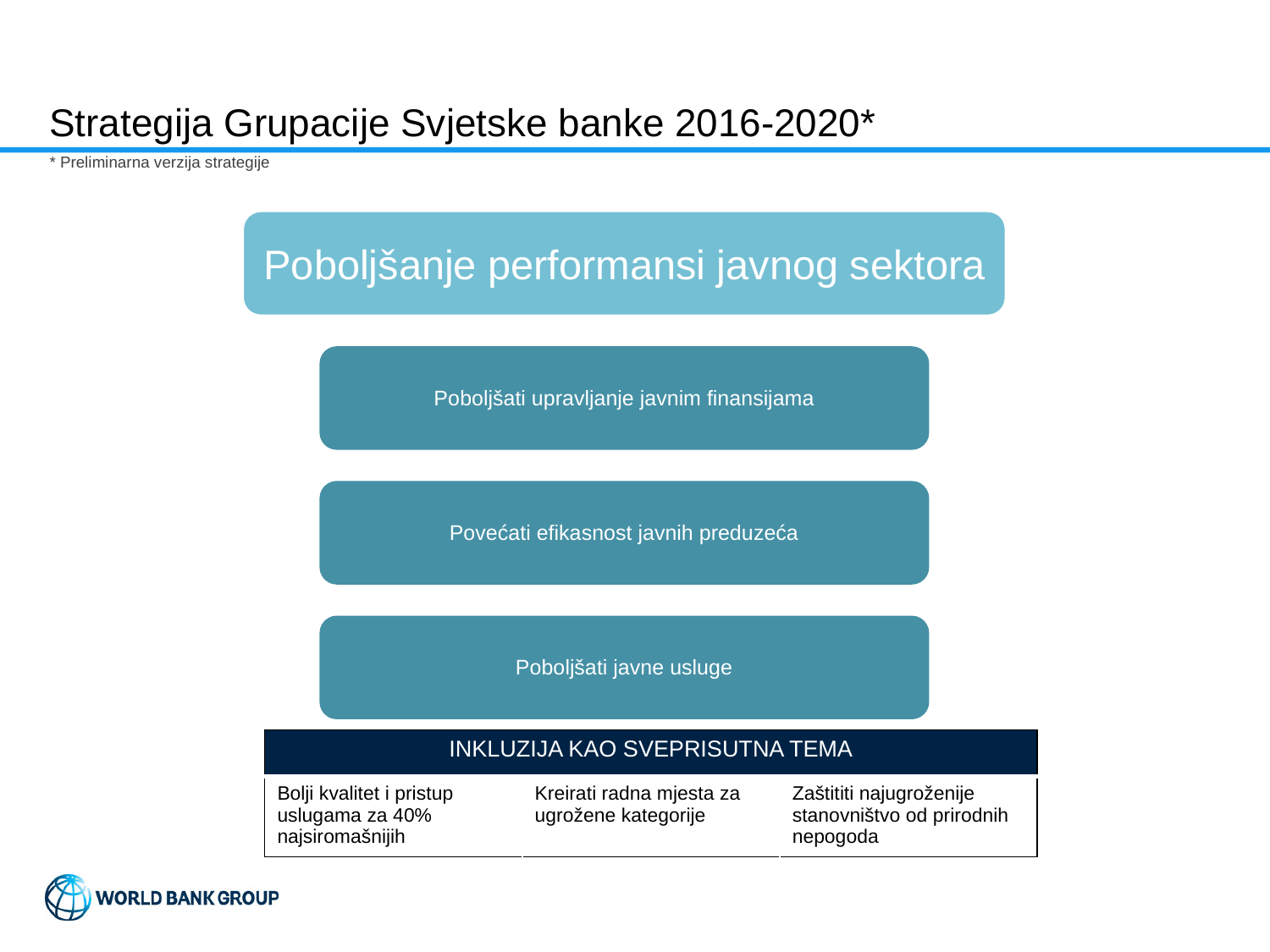

# Strategija Grupacije Svjetske banke 2016-2020*
* Preliminarna verzija strategije
Poboljšanje performansi javnog sektora
Poboljšati upravljanje javnim finansijama
Poboljšati javne usluge
Povećati efikasnost javnih preduzeća
| INKLUZIJA KAO SVEPRISUTNA TEMA |  |  |
| --- | --- | --- |
| Bolji kvalitet i pristup uslugama za 40% najsiromašnijih | Kreirati radna mjesta za ugrožene kategorije | Zaštititi najugroženije stanovništvo od prirodnih nepogoda |